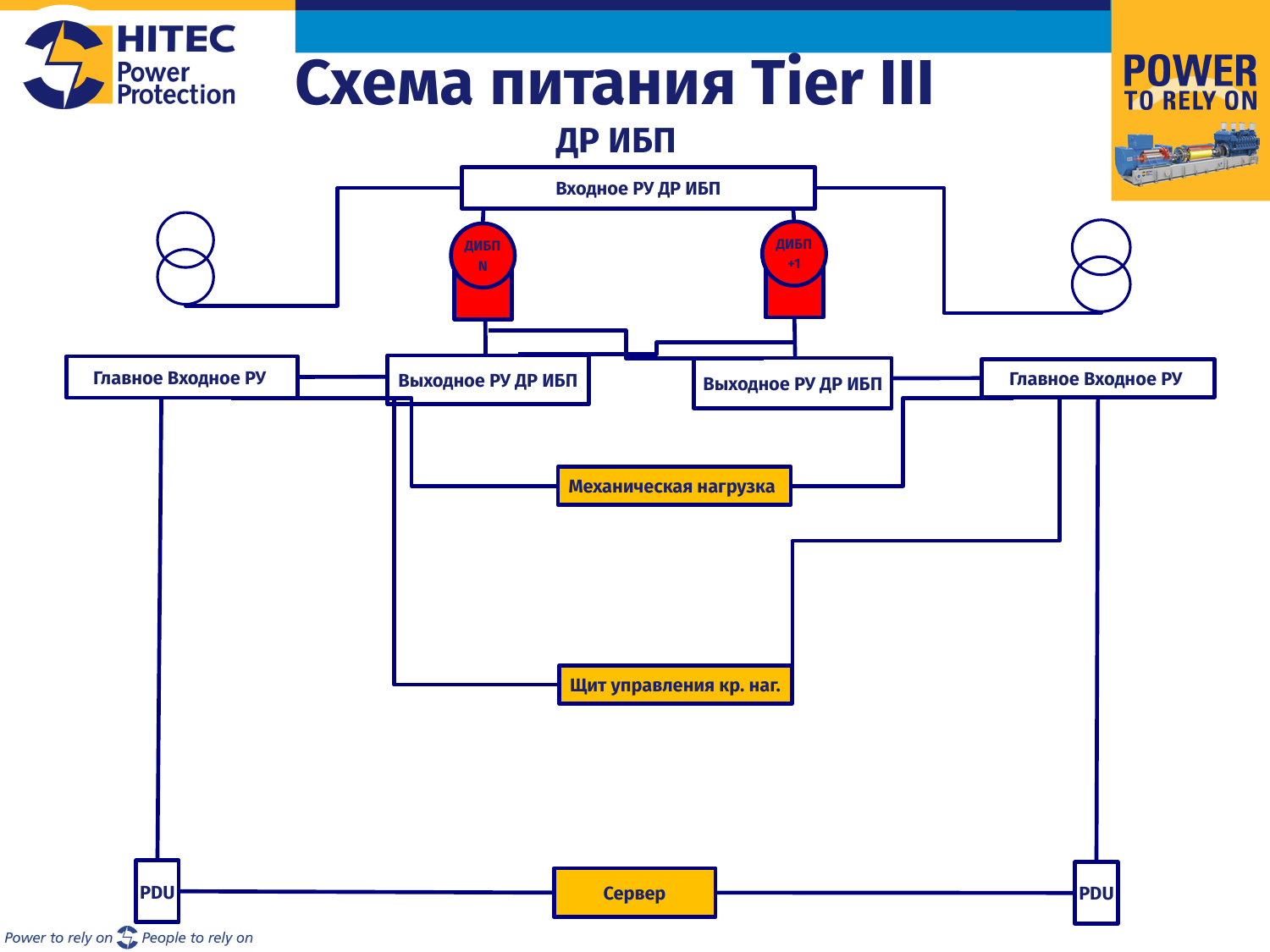

# Схема питания Tier III
ДР ИБП
Входное РУ ДР ИБП

ДИБП
+1

ДИБП
N

Выходное РУ ДР ИБП
Главное Входное РУ
Выходное РУ ДР ИБП
Главное Входное РУ
Механическая нагрузка
Щит управления кр. наг.
PDU
PDU
Сервер